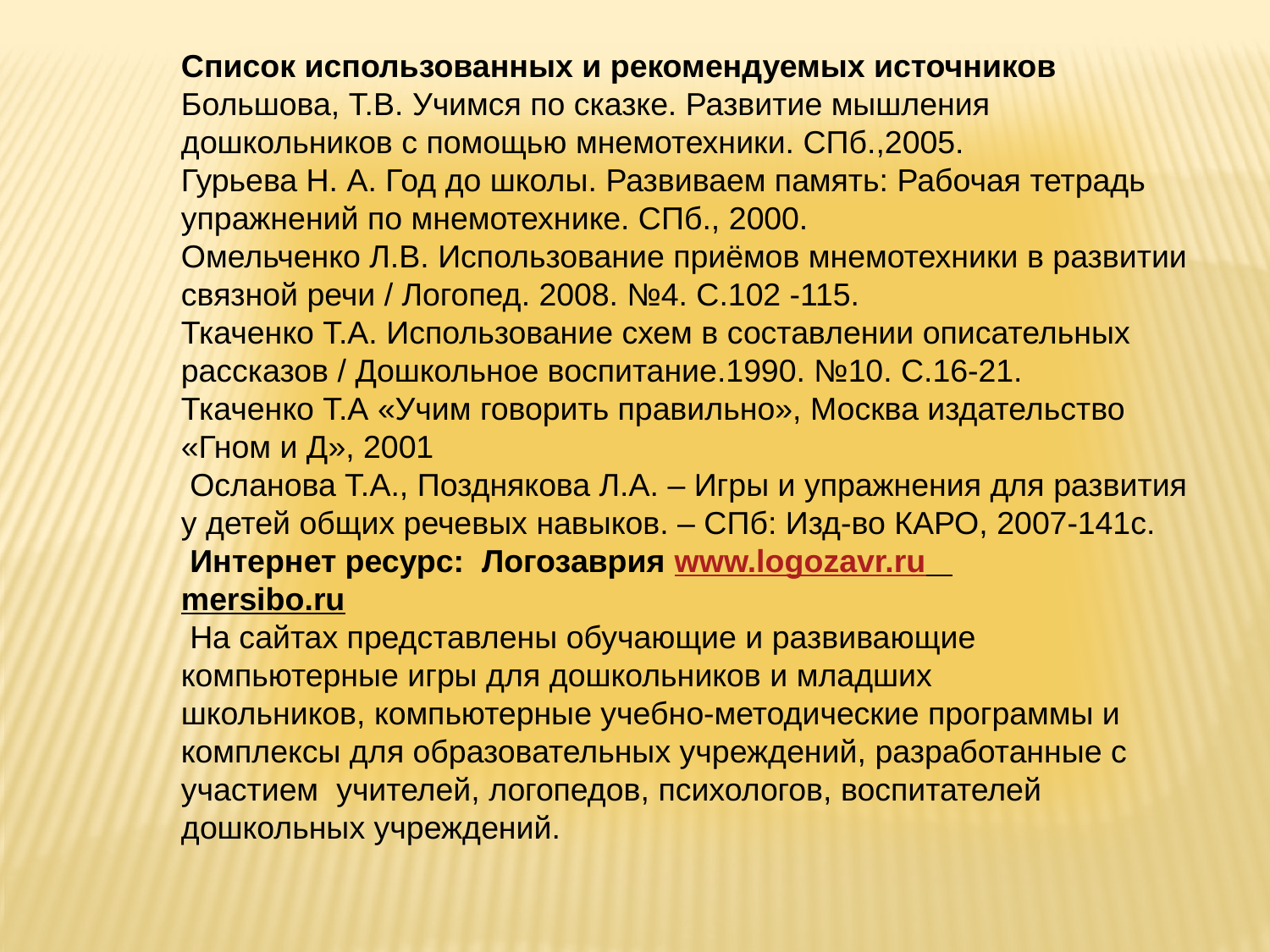

Список использованных и рекомендуемых источников
Большова, Т.В. Учимся по сказке. Развитие мышления дошкольников с помощью мнемотехники. СПб.,2005.
Гурьева Н. А. Год до школы. Развиваем память: Рабочая тетрадь упражнений по мнемотехнике. СПб., 2000.
Омельченко Л.В. Использование приёмов мнемотехники в развитии связной речи / Логопед. 2008. №4. С.102 -115.
Ткаченко Т.А. Использование схем в составлении описательных рассказов / Дошкольное воспитание.1990. №10. С.16-21.
Ткаченко Т.А «Учим говорить правильно», Москва издательство «Гном и Д», 2001
 Осланова Т.А., Позднякова Л.А. – Игры и упражнения для развития у детей общих речевых навыков. – СПб: Изд-во КАРО, 2007-141с.
 Интернет ресурс:  Логозаврия www.logozavr.ru
mersibo.ru
 На сайтах представлены обучающие и развивающие компьютерные игры для дошкольников и младших школьников, компьютерные учебно-методические программы и комплексы для образовательных учреждений, разработанные с участием  учителей, логопедов, психологов, воспитателей дошкольных учреждений.